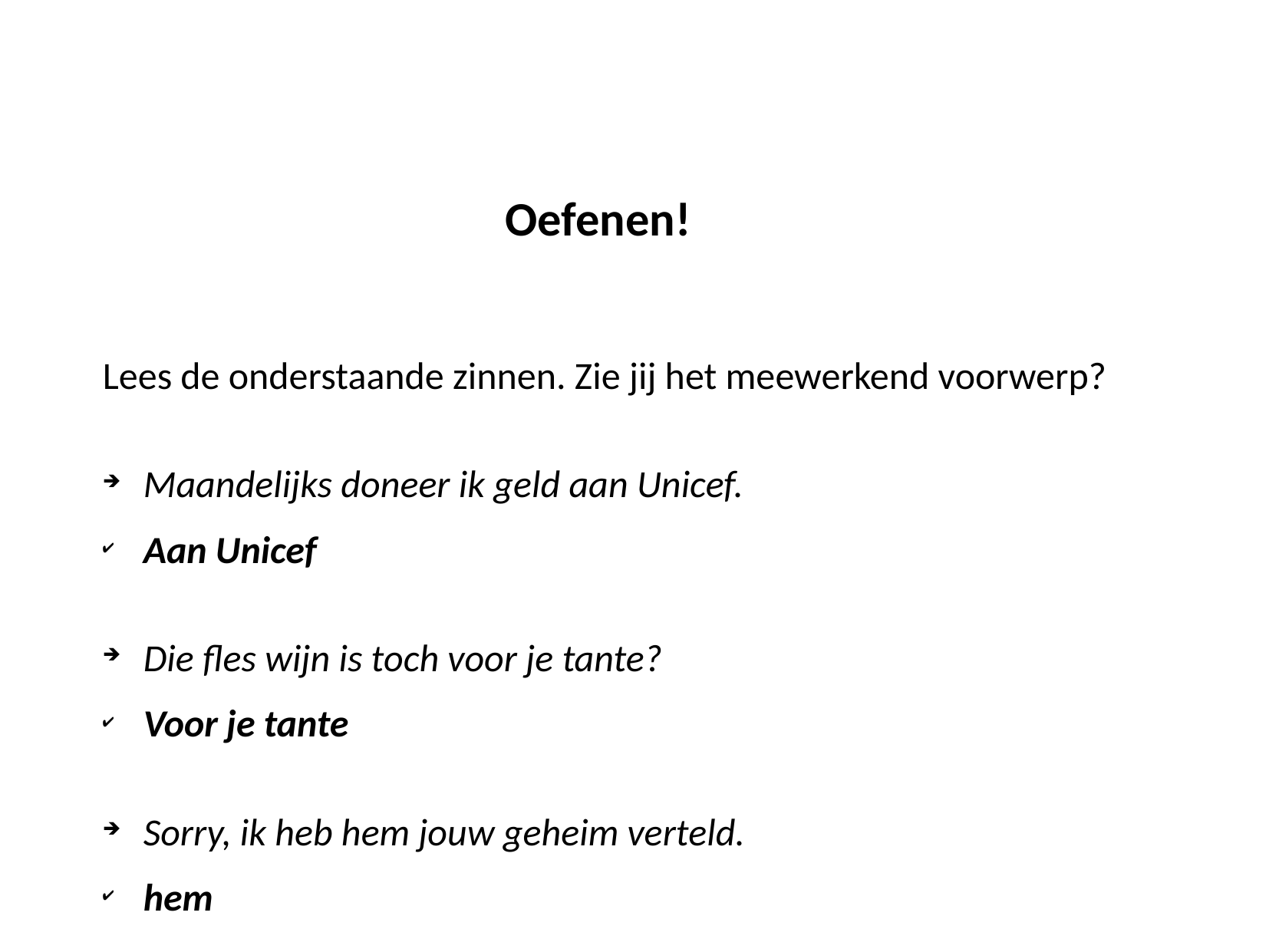

# Oefenen!

Lees de onderstaande zinnen. Zie jij het meewerkend voorwerp?
Maandelijks doneer ik geld aan Unicef.
Aan Unicef
Die fles wijn is toch voor je tante?
Voor je tante
Sorry, ik heb hem jouw geheim verteld.
hem